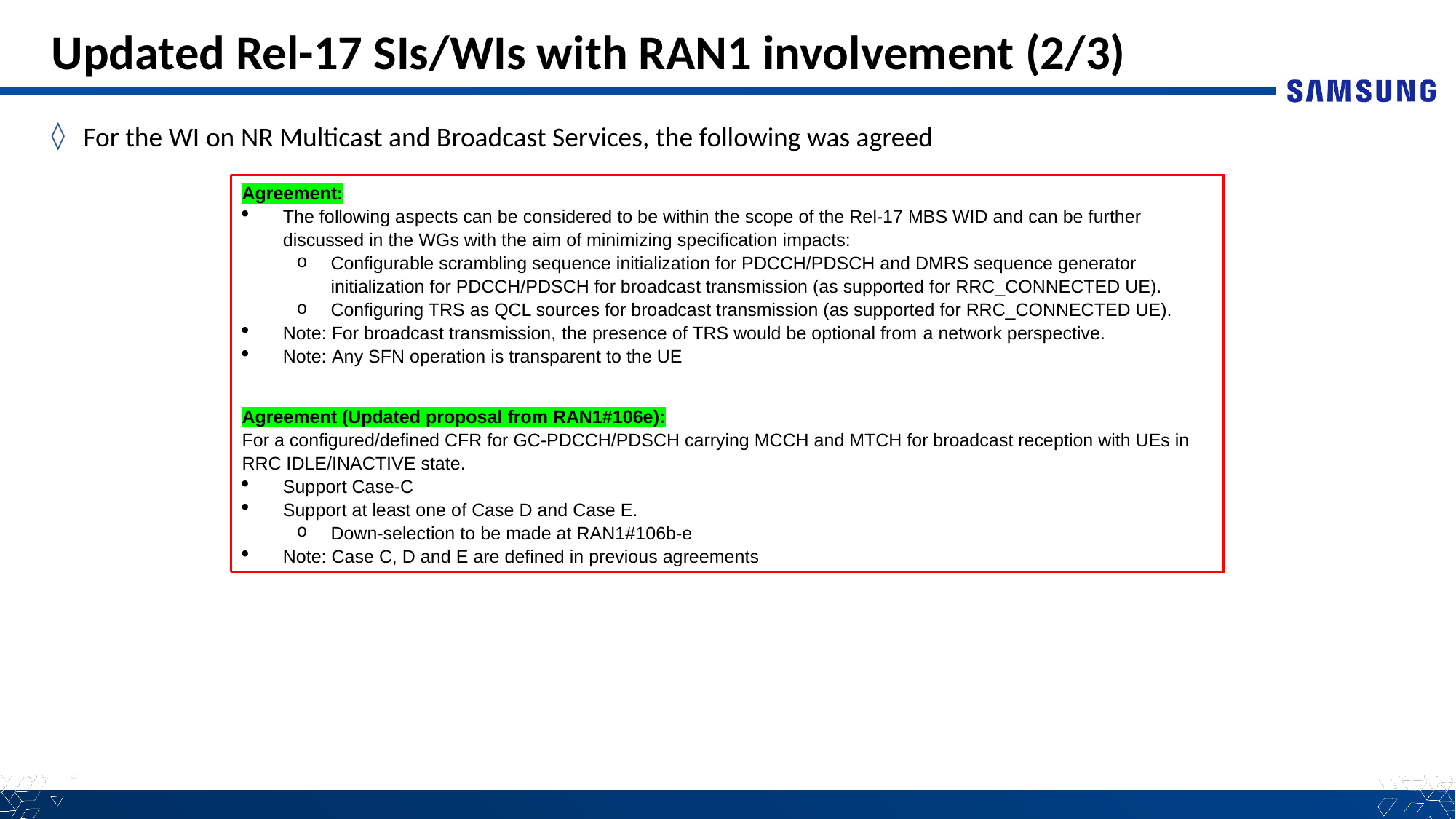

# Updated Rel-17 SIs/WIs with RAN1 involvement (2/3)
For the WI on NR Multicast and Broadcast Services, the following was agreed
Agreement:
The following aspects can be considered to be within the scope of the Rel-17 MBS WID and can be further discussed in the WGs with the aim of minimizing specification impacts:
Configurable scrambling sequence initialization for PDCCH/PDSCH and DMRS sequence generator initialization for PDCCH/PDSCH for broadcast transmission (as supported for RRC_CONNECTED UE).
Configuring TRS as QCL sources for broadcast transmission (as supported for RRC_CONNECTED UE).
Note: For broadcast transmission, the presence of TRS would be optional from a network perspective.
Note: Any SFN operation is transparent to the UE

Agreement (Updated proposal from RAN1#106e):
For a configured/defined CFR for GC-PDCCH/PDSCH carrying MCCH and MTCH for broadcast reception with UEs in RRC IDLE/INACTIVE state.
Support Case-C
Support at least one of Case D and Case E.
Down-selection to be made at RAN1#106b-e
Note: Case C, D and E are defined in previous agreements